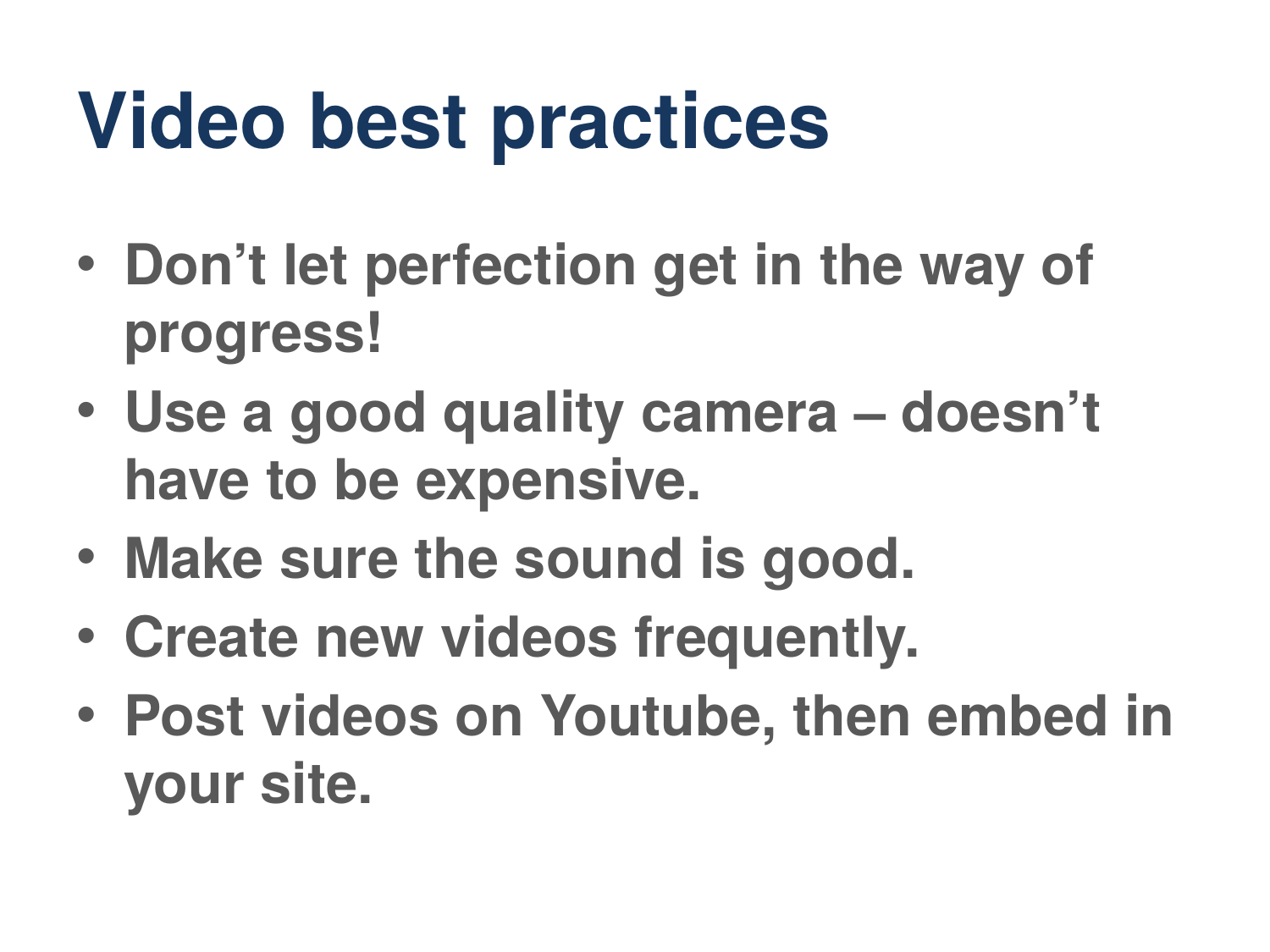

# Video best practices
Don’t let perfection get in the way of progress!
Use a good quality camera – doesn’t have to be expensive.
Make sure the sound is good.
Create new videos frequently.
Post videos on Youtube, then embed in your site.